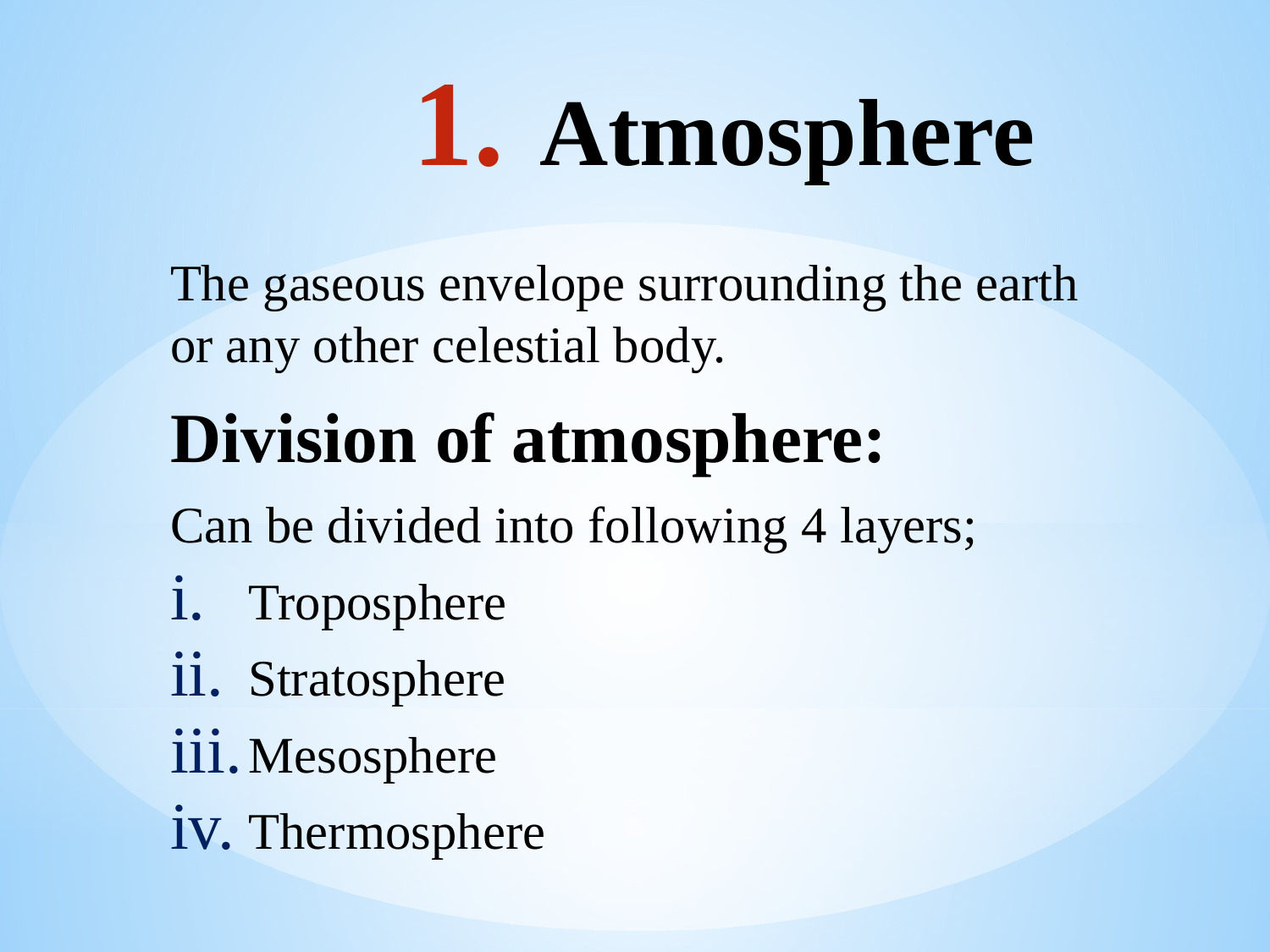

# Atmosphere
The gaseous envelope surrounding the earth or any other celestial body.
Division of atmosphere:
Can be divided into following 4 layers;
Troposphere
Stratosphere
Mesosphere
Thermosphere